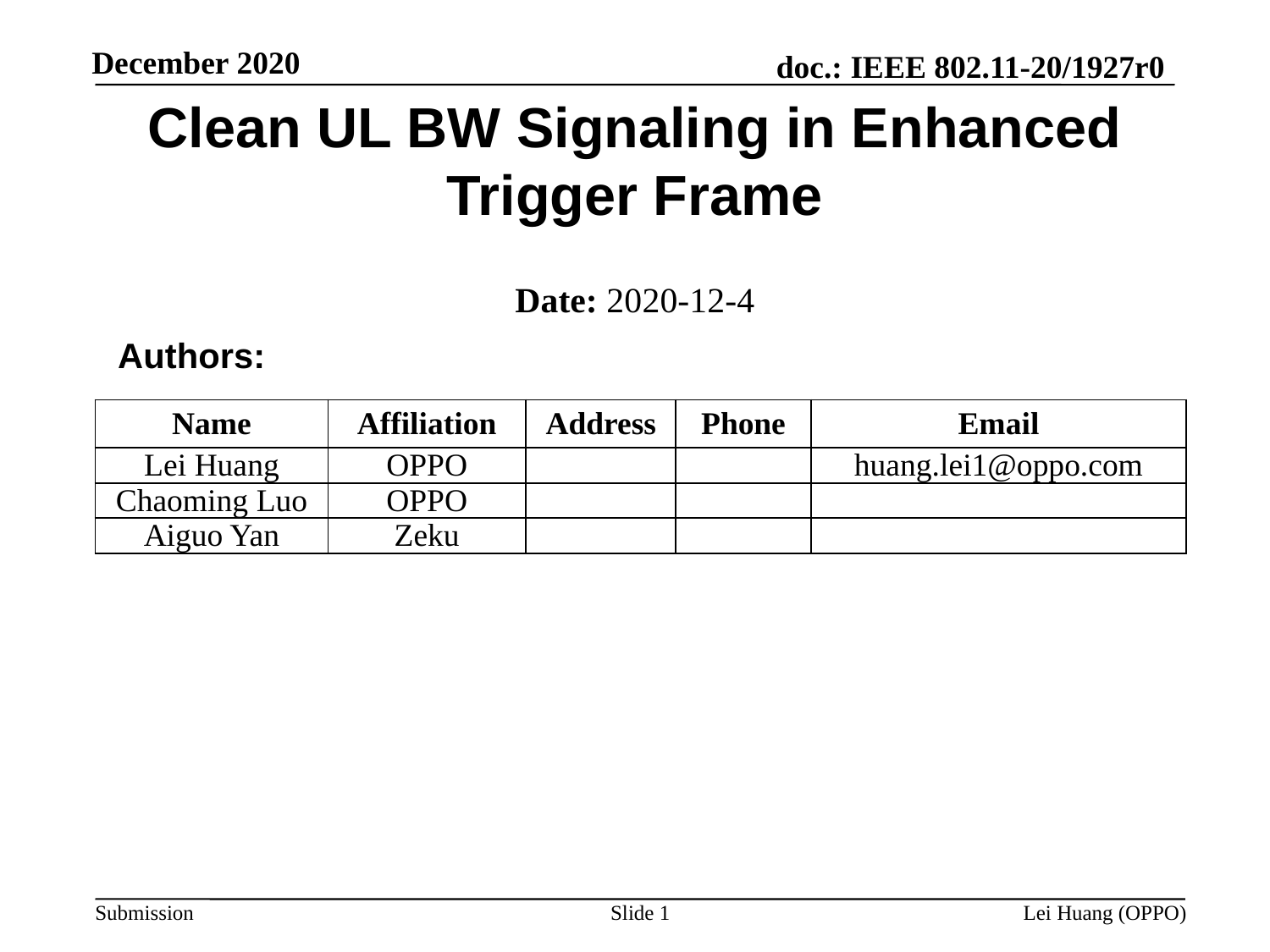

# Clean UL BW Signaling in Enhanced Trigger Frame
Date: 2020-12-4
 Authors:
| Name | Affiliation | Address | Phone | Email |
| --- | --- | --- | --- | --- |
| Lei Huang | OPPO |  |  | huang.lei1@oppo.com |
| Chaoming Luo | OPPO |  |  |  |
| Aiguo Yan | Zeku |  |  |  |
Slide 1
Lei Huang (OPPO)